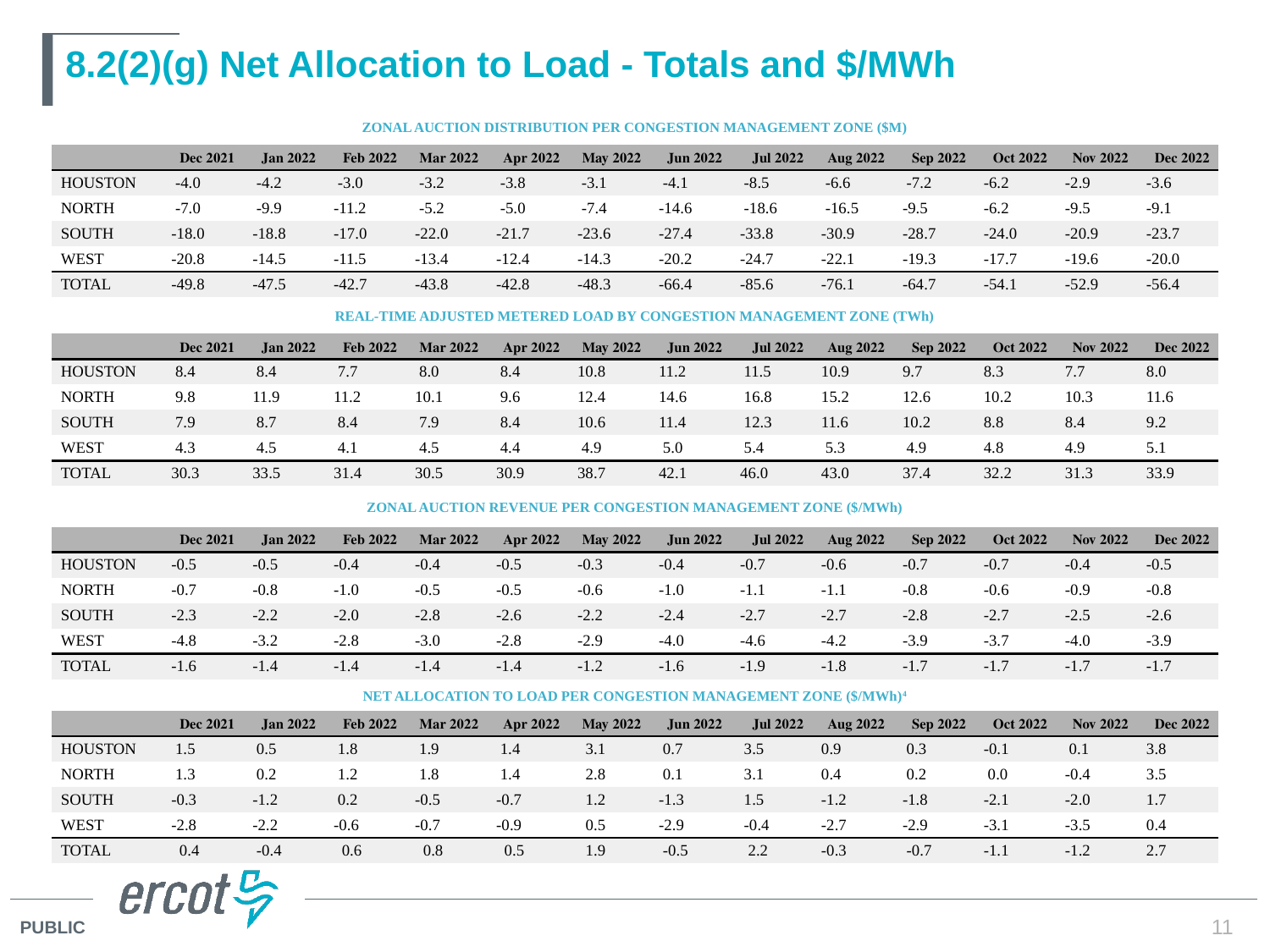

# 8.2(2)(g) Net Allocation to Load - Totals and $/MWh
ZONAL AUCTION DISTRIBUTION PER CONGESTION MANAGEMENT ZONE ($M)
|  | Dec 2021 | Jan 2022 | Feb 2022 | Mar 2022 | Apr 2022 | May 2022 | Jun 2022 | Jul 2022 | Aug 2022 | Sep 2022 | Oct 2022 | Nov 2022 | Dec 2022 |
| --- | --- | --- | --- | --- | --- | --- | --- | --- | --- | --- | --- | --- | --- |
| HOUSTON | -4.0 | -4.2 | -3.0 | -3.2 | -3.8 | -3.1 | -4.1 | -8.5 | -6.6 | -7.2 | -6.2 | -2.9 | -3.6 |
| NORTH | -7.0 | -9.9 | -11.2 | -5.2 | -5.0 | -7.4 | -14.6 | -18.6 | -16.5 | -9.5 | -6.2 | -9.5 | -9.1 |
| SOUTH | -18.0 | -18.8 | -17.0 | -22.0 | -21.7 | -23.6 | -27.4 | -33.8 | -30.9 | -28.7 | -24.0 | -20.9 | -23.7 |
| WEST | -20.8 | -14.5 | -11.5 | -13.4 | -12.4 | -14.3 | -20.2 | -24.7 | -22.1 | -19.3 | -17.7 | -19.6 | -20.0 |
| TOTAL | -49.8 | -47.5 | -42.7 | -43.8 | -42.8 | -48.3 | -66.4 | -85.6 | -76.1 | -64.7 | -54.1 | -52.9 | -56.4 |
REAL-TIME ADJUSTED METERED LOAD BY CONGESTION MANAGEMENT ZONE (TWh)
|  | Dec 2021 | Jan 2022 | Feb 2022 | Mar 2022 | Apr 2022 | May 2022 | Jun 2022 | Jul 2022 | Aug 2022 | Sep 2022 | Oct 2022 | Nov 2022 | Dec 2022 |
| --- | --- | --- | --- | --- | --- | --- | --- | --- | --- | --- | --- | --- | --- |
| HOUSTON | 8.4 | 8.4 | 7.7 | 8.0 | 8.4 | 10.8 | 11.2 | 11.5 | 10.9 | 9.7 | 8.3 | 7.7 | 8.0 |
| NORTH | 9.8 | 11.9 | 11.2 | 10.1 | 9.6 | 12.4 | 14.6 | 16.8 | 15.2 | 12.6 | 10.2 | 10.3 | 11.6 |
| SOUTH | 7.9 | 8.7 | 8.4 | 7.9 | 8.4 | 10.6 | 11.4 | 12.3 | 11.6 | 10.2 | 8.8 | 8.4 | 9.2 |
| WEST | 4.3 | 4.5 | 4.1 | 4.5 | 4.4 | 4.9 | 5.0 | 5.4 | 5.3 | 4.9 | 4.8 | 4.9 | 5.1 |
| TOTAL | 30.3 | 33.5 | 31.4 | 30.5 | 30.9 | 38.7 | 42.1 | 46.0 | 43.0 | 37.4 | 32.2 | 31.3 | 33.9 |
ZONAL AUCTION REVENUE PER CONGESTION MANAGEMENT ZONE ($/MWh)
|  | Dec 2021 | Jan 2022 | Feb 2022 | Mar 2022 | Apr 2022 | May 2022 | Jun 2022 | Jul 2022 | Aug 2022 | Sep 2022 | Oct 2022 | Nov 2022 | Dec 2022 |
| --- | --- | --- | --- | --- | --- | --- | --- | --- | --- | --- | --- | --- | --- |
| HOUSTON | -0.5 | -0.5 | -0.4 | -0.4 | -0.5 | -0.3 | -0.4 | -0.7 | -0.6 | -0.7 | -0.7 | -0.4 | -0.5 |
| NORTH | -0.7 | -0.8 | -1.0 | -0.5 | -0.5 | -0.6 | -1.0 | -1.1 | -1.1 | -0.8 | -0.6 | -0.9 | -0.8 |
| SOUTH | -2.3 | -2.2 | -2.0 | -2.8 | -2.6 | -2.2 | -2.4 | -2.7 | -2.7 | -2.8 | -2.7 | -2.5 | -2.6 |
| WEST | -4.8 | -3.2 | -2.8 | -3.0 | -2.8 | -2.9 | -4.0 | -4.6 | -4.2 | -3.9 | -3.7 | -4.0 | -3.9 |
| TOTAL | -1.6 | -1.4 | -1.4 | -1.4 | -1.4 | -1.2 | -1.6 | -1.9 | -1.8 | -1.7 | -1.7 | -1.7 | -1.7 |
NET ALLOCATION TO LOAD PER CONGESTION MANAGEMENT ZONE ($/MWh)4
|  | Dec 2021 | Jan 2022 | Feb 2022 | Mar 2022 | Apr 2022 | May 2022 | Jun 2022 | Jul 2022 | Aug 2022 | Sep 2022 | Oct 2022 | Nov 2022 | Dec 2022 |
| --- | --- | --- | --- | --- | --- | --- | --- | --- | --- | --- | --- | --- | --- |
| HOUSTON | 1.5 | 0.5 | 1.8 | 1.9 | 1.4 | 3.1 | 0.7 | 3.5 | 0.9 | 0.3 | -0.1 | 0.1 | 3.8 |
| NORTH | 1.3 | 0.2 | 1.2 | 1.8 | 1.4 | 2.8 | 0.1 | 3.1 | 0.4 | 0.2 | 0.0 | -0.4 | 3.5 |
| SOUTH | -0.3 | -1.2 | 0.2 | -0.5 | -0.7 | 1.2 | -1.3 | 1.5 | -1.2 | -1.8 | -2.1 | -2.0 | 1.7 |
| WEST | -2.8 | -2.2 | -0.6 | -0.7 | -0.9 | 0.5 | -2.9 | -0.4 | -2.7 | -2.9 | -3.1 | -3.5 | 0.4 |
| TOTAL | 0.4 | -0.4 | 0.6 | 0.8 | 0.5 | 1.9 | -0.5 | 2.2 | -0.3 | -0.7 | -1.1 | -1.2 | 2.7 |
11